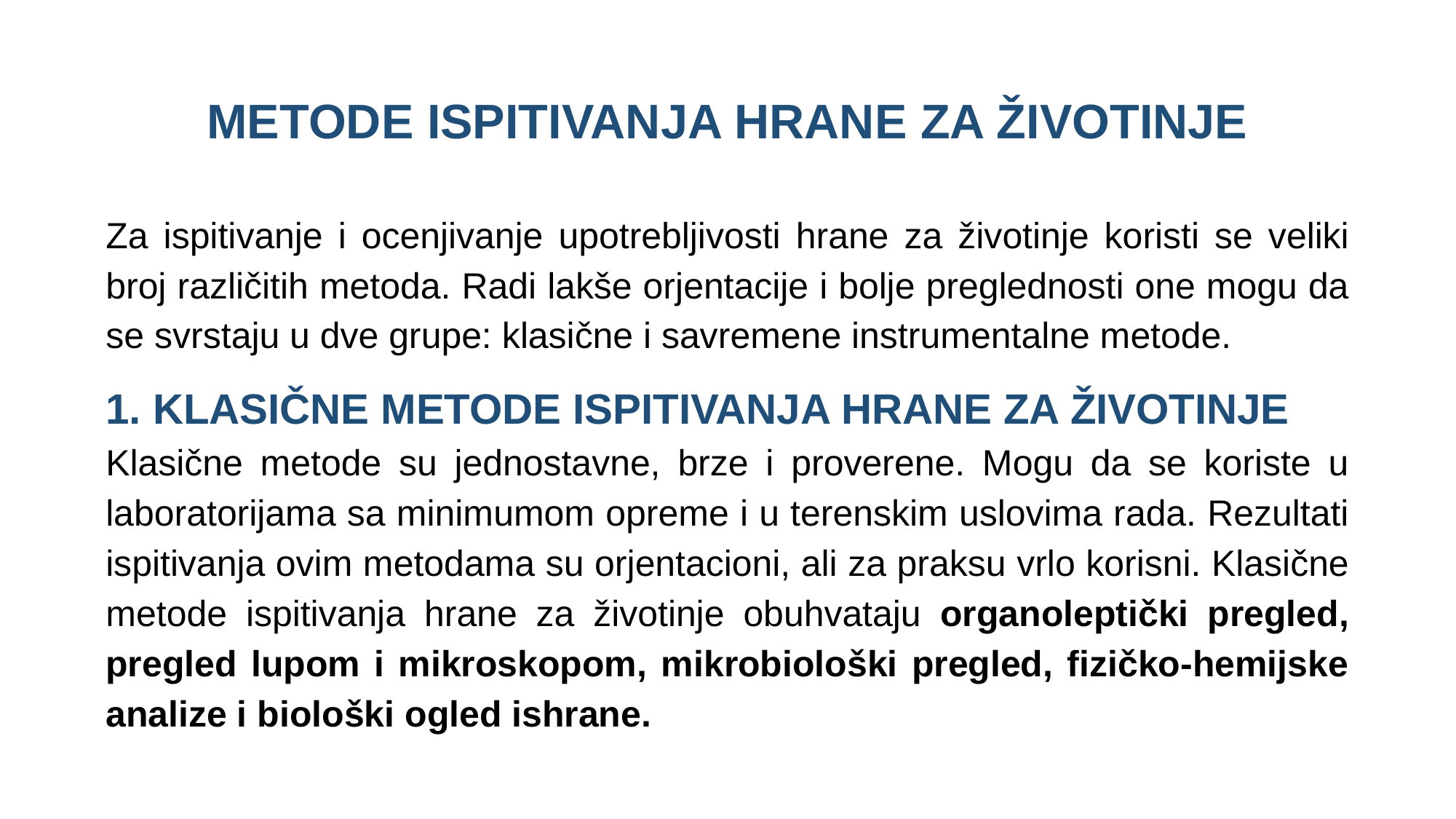

METODE ISPITIVANJA HRANE ZA ŽIVOTINJE

Za ispitivanje i ocenjivanje upotrebljivosti hrane za životinje koristi se veliki broj različitih metoda. Radi lakše orjentacije i bolje preglednosti one mogu da se svrstaju u dve grupe: klasične i savremene instrumentalne metode.
1. KLASIČNE METODE ISPITIVANJA HRANE ZA ŽIVOTINJE
Klasične metode su jednostavne, brze i proverene. Mogu da se koriste u laboratorijama sa minimumom opreme i u terenskim uslovima rada. Rezultati ispitivanja ovim metodama su orjentacioni, ali za praksu vrlo korisni. Klasične metode ispitivanja hrane za životinje obuhvataju organoleptički pregled, pregled lupom i mikroskopom, mikrobiološki pregled, fizičko-hemijske analize i biološki ogled ishrane.